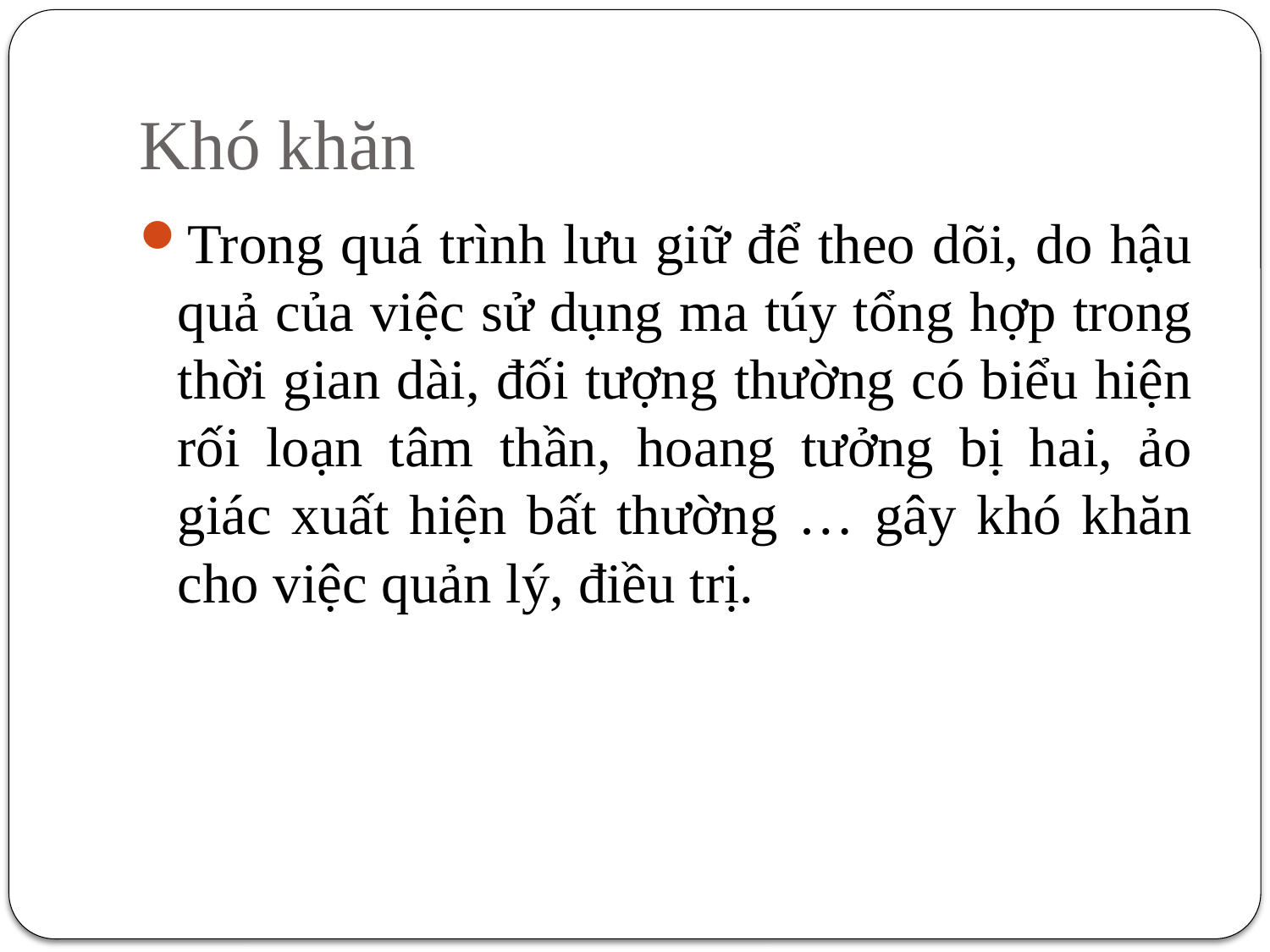

# Khó khăn
Trong quá trình lưu giữ để theo dõi, do hậu quả của việc sử dụng ma túy tổng hợp trong thời gian dài, đối tượng thường có biểu hiện rối loạn tâm thần, hoang tưởng bị hai, ảo giác xuất hiện bất thường … gây khó khăn cho việc quản lý, điều trị.